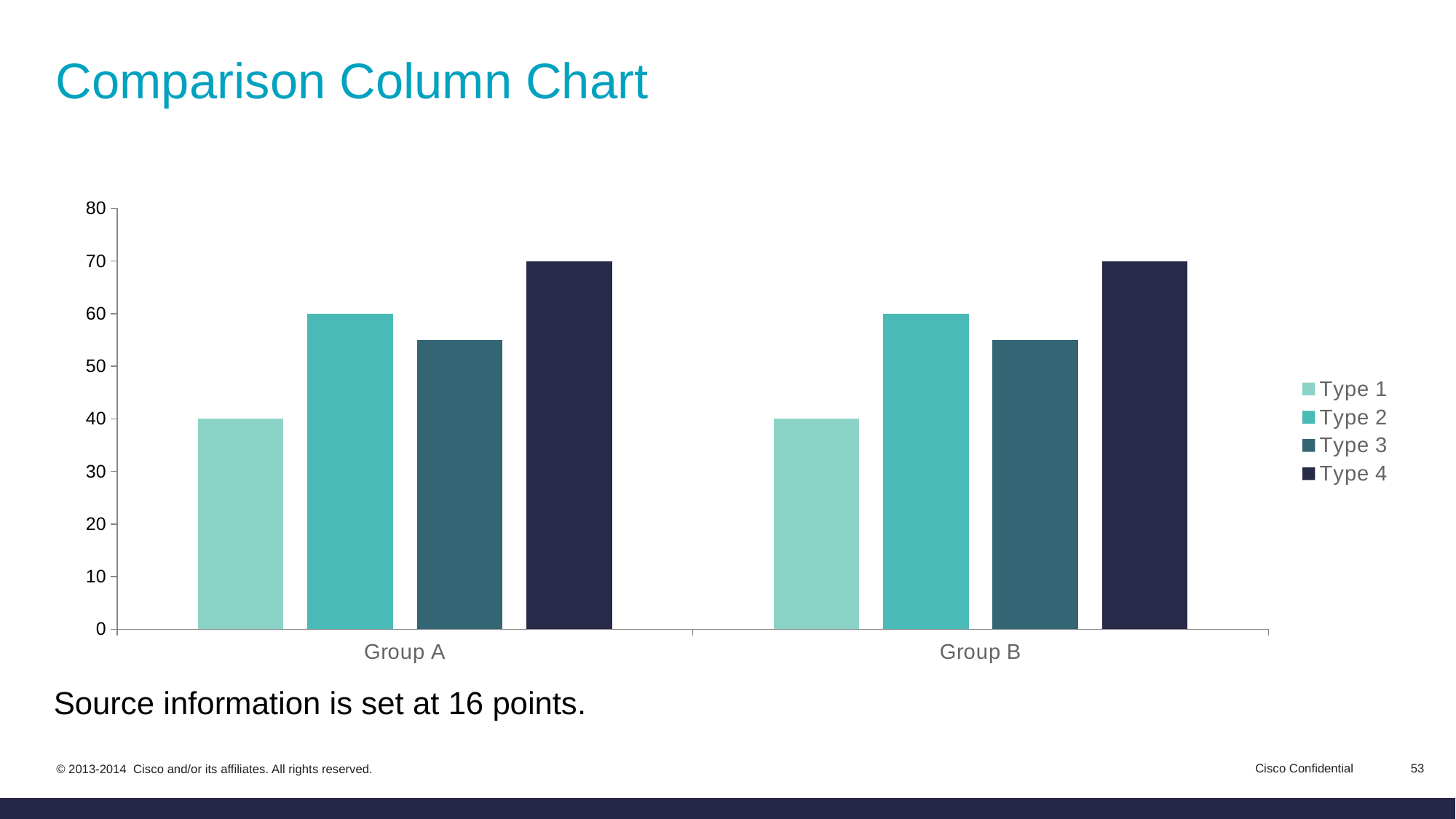

# Comparison Column Chart

### Chart

| Category | Type 1 | Type 2 | Type 3 | Type 4 |
|---|---|---|---|---|
| Group A | 40.0 | 60.0 | 55.0 | 70.0 |
| Group B | 40.0 | 60.0 | 55.0 | 70.0 |
Source information is set at 16 points.